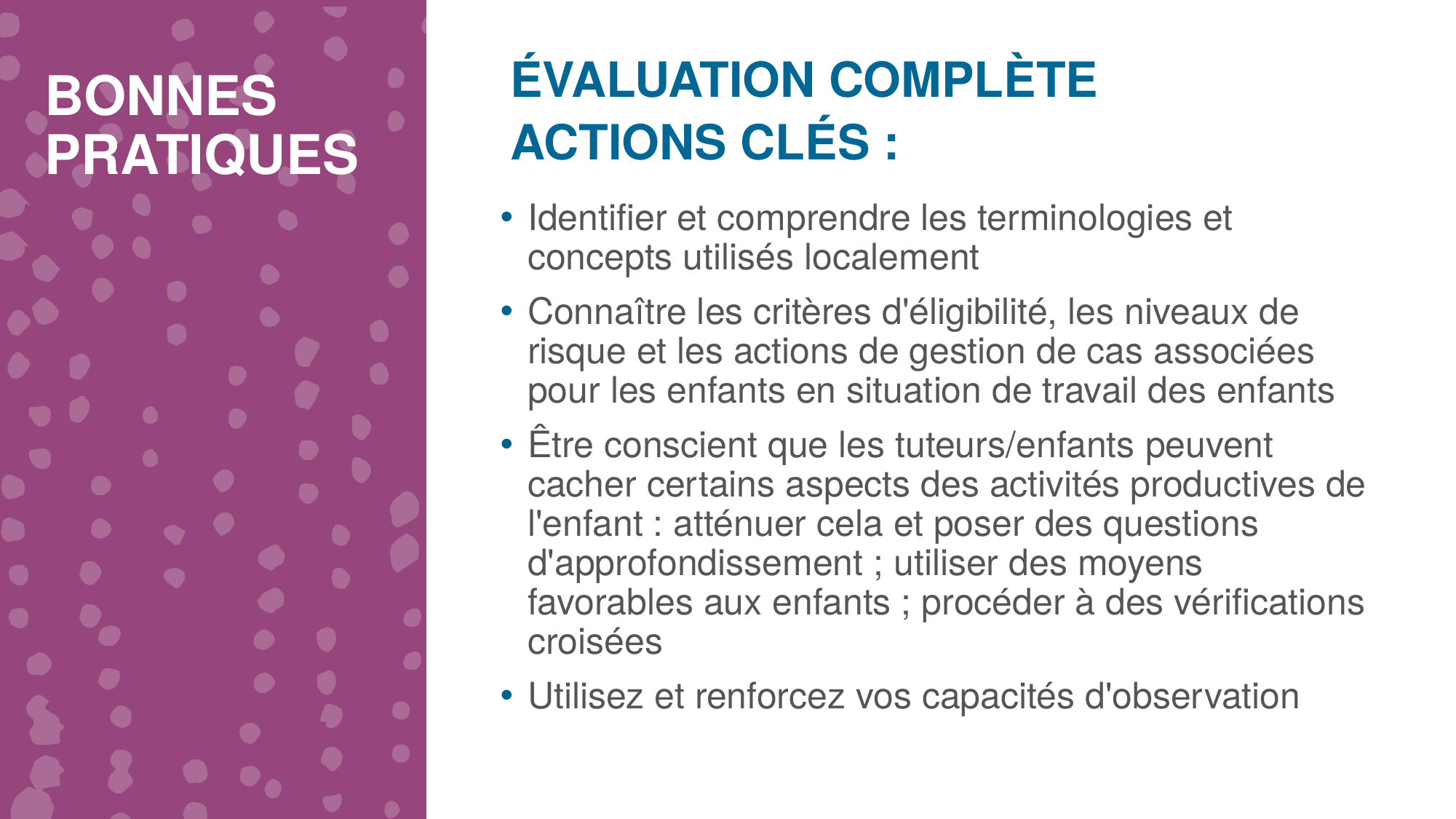

ÉVALUATION COMPLÈTE
ACTIONS CLÉS :
BONNES PRATIQUES
Identifier et comprendre les terminologies et concepts utilisés localement
Connaître les critères d'éligibilité, les niveaux de risque et les actions de gestion de cas associées pour les enfants en situation de travail des enfants
Être conscient que les tuteurs/enfants peuvent cacher certains aspects des activités productives de l'enfant : atténuer cela et poser des questions d'approfondissement ; utiliser des moyens favorables aux enfants ; procéder à des vérifications croisées
Utilisez et renforcez vos capacités d'observation